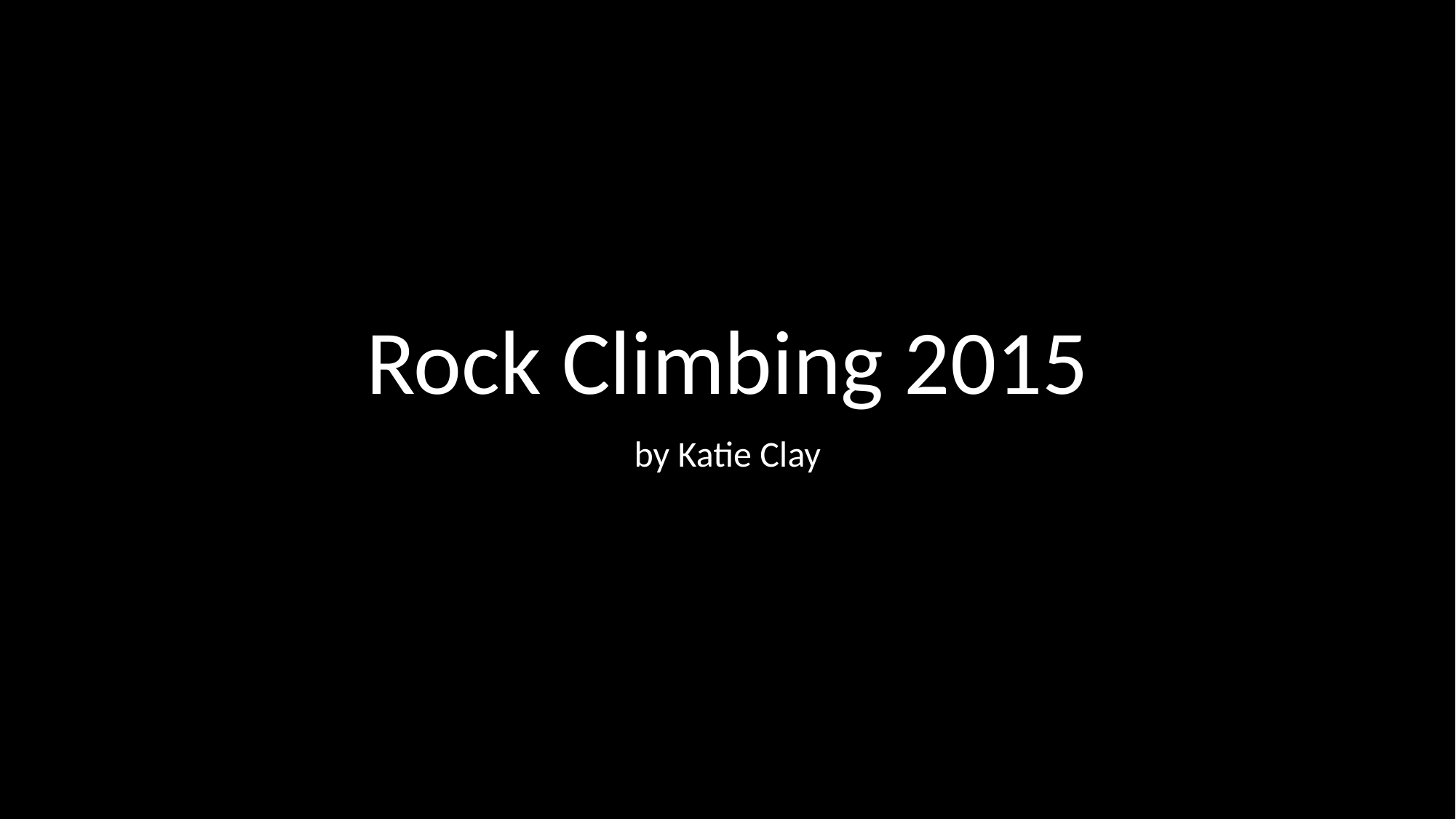

# Rock Climbing 2015
by Katie Clay